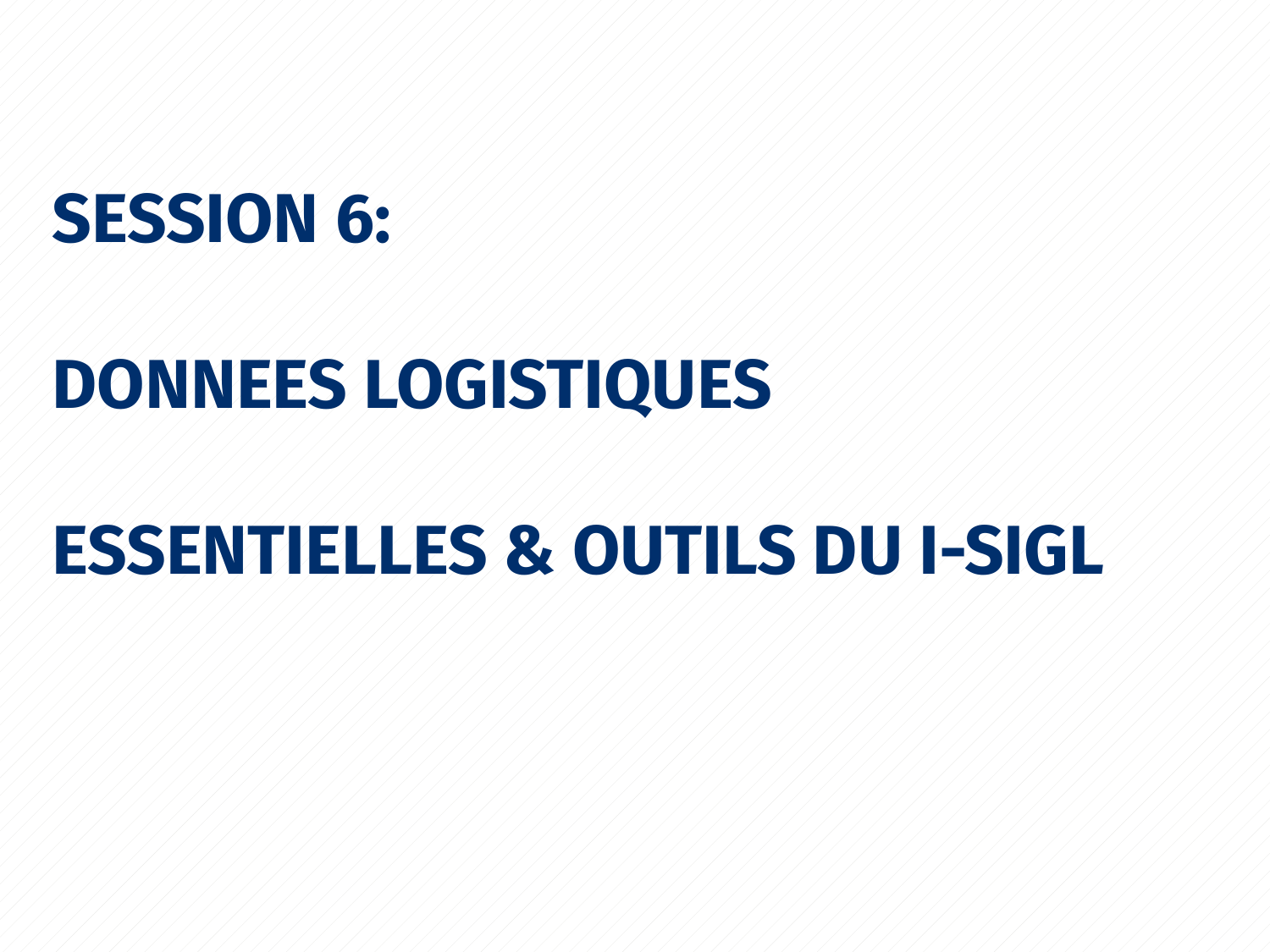

# SESSION 6: DONNEES LOGISTIQUES ESSENTIELLES & OUTILS DU I-SIGL